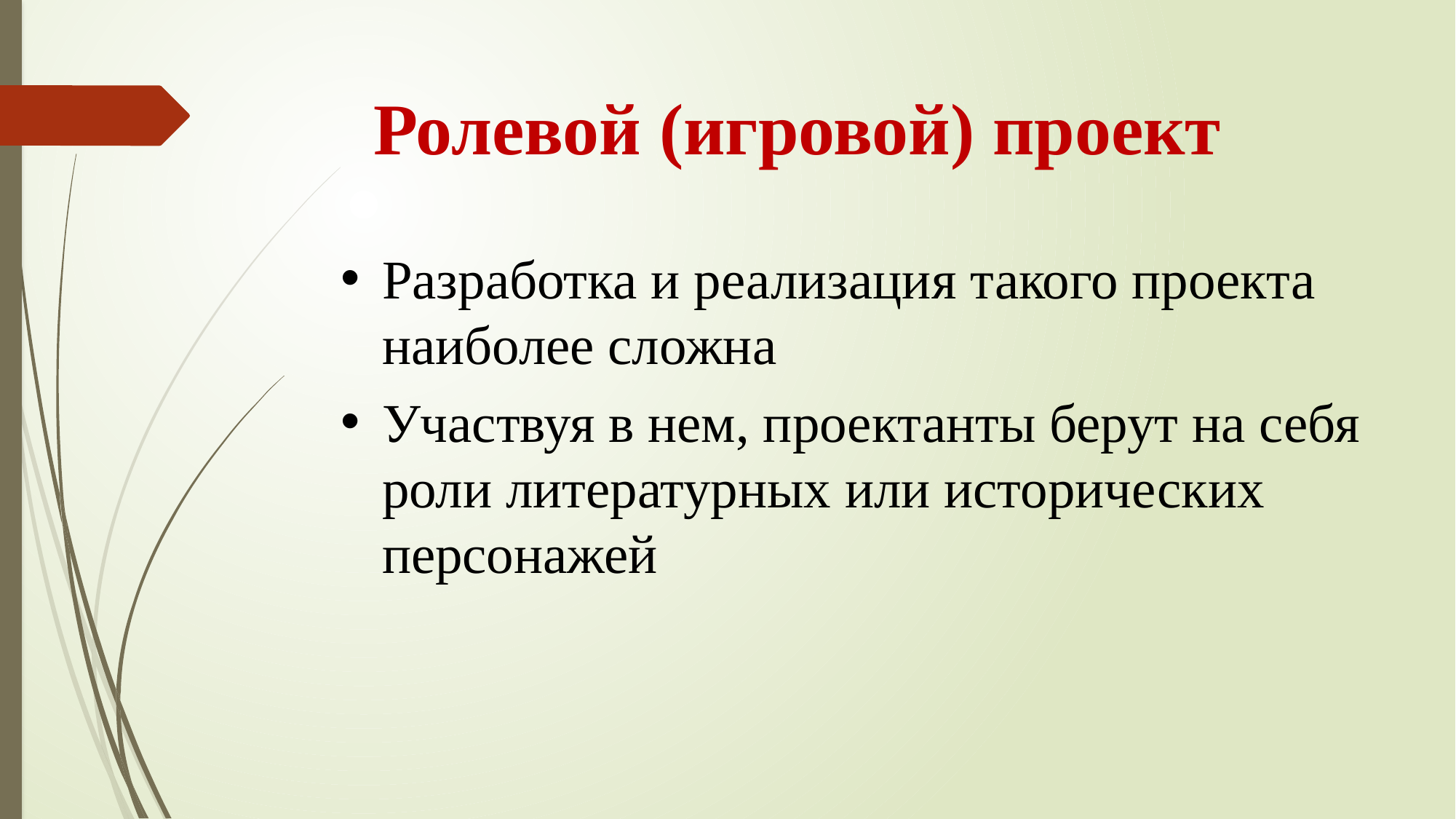

Ролевой (игровой) проект
Разработка и реализация такого проекта наиболее сложна
Участвуя в нем, проектанты берут на себя роли литературных или исторических персонажей